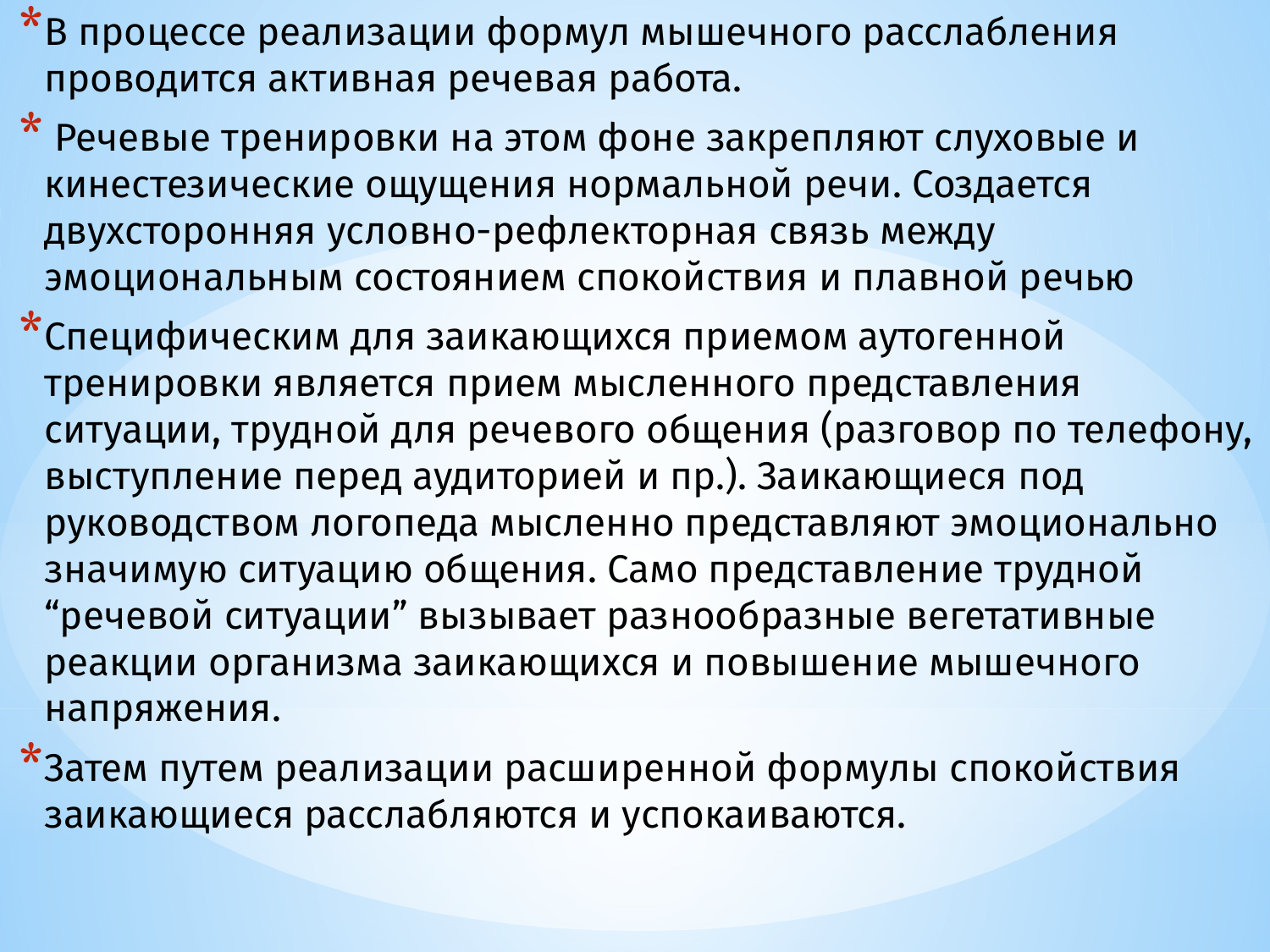

В процессе реализации формул мышечного расслабления проводится активная речевая работа.
 Речевые тренировки на этом фоне закрепляют слуховые и кинестезические ощущения нормальной речи. Создается двухсторонняя условно-рефлекторная связь между эмоциональным состоянием спокойствия и плавной речью
Специфическим для заикающихся приемом аутогенной тренировки является прием мысленного представления ситуации, трудной для речевого общения (разговор по телефону, выступление перед аудиторией и пр.). Заикающиеся под руководством логопеда мысленно представляют эмоционально значимую ситуацию общения. Само представление трудной “речевой ситуации” вызывает разнообразные вегетативные реакции организма заикающихся и повышение мышечного напряжения.
Затем путем реализации расширенной формулы спокойствия заикающиеся расслабляются и успокаиваются.